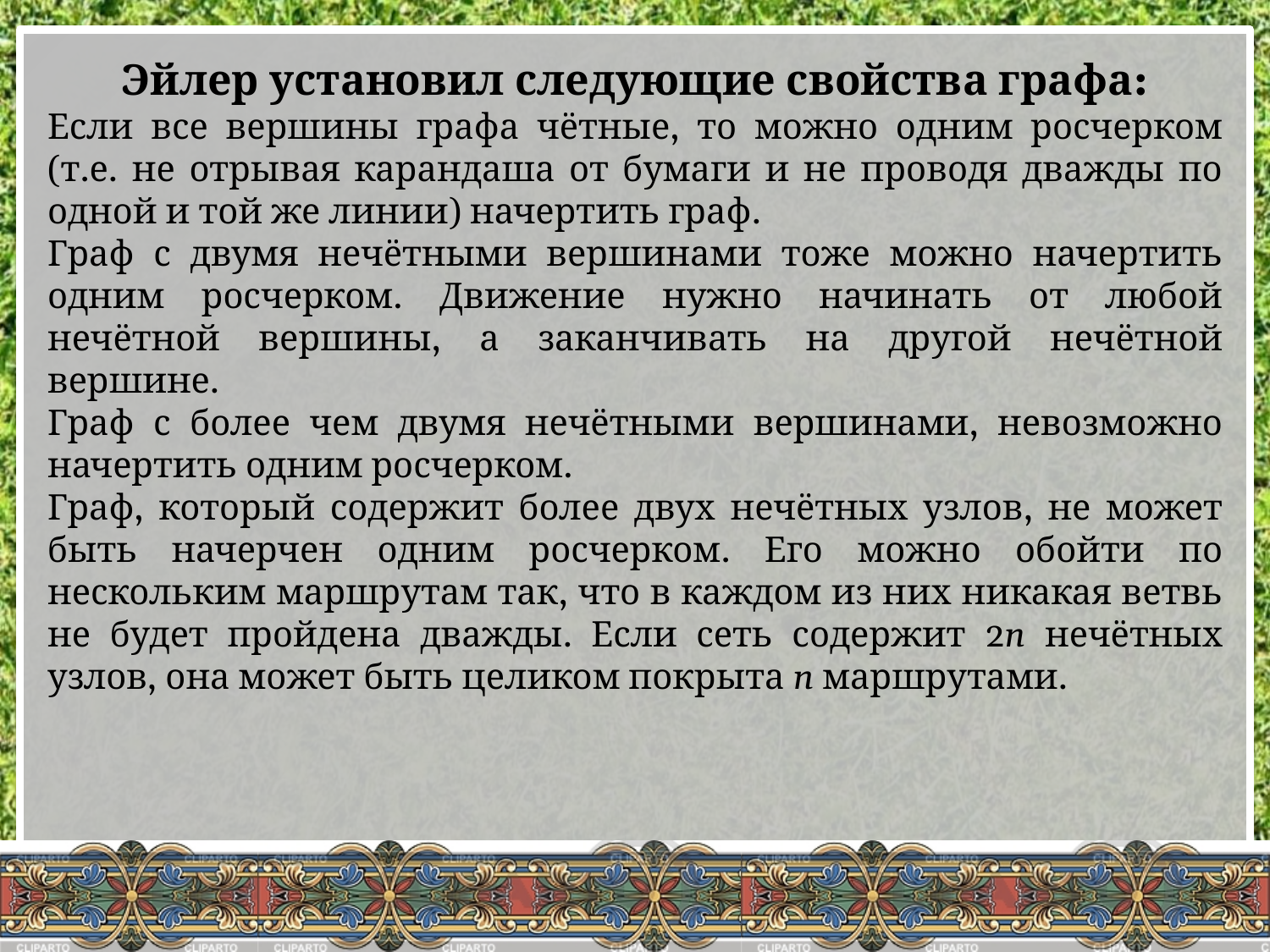

Эйлер установил следующие свойства графа:
Если все вершины графа чётные, то можно одним росчерком (т.е. не отрывая карандаша от бумаги и не проводя дважды по одной и той же линии) начертить граф.
Граф с двумя нечётными вершинами тоже можно начертить одним росчерком. Движение нужно начинать от любой нечётной вершины, а заканчивать на другой нечётной вершине.
Граф с более чем двумя нечётными вершинами, невозможно начертить одним росчерком.
Граф, который содержит более двух нечётных узлов, не может быть начерчен одним росчерком. Его можно обойти по нескольким маршрутам так, что в каждом из них никакая ветвь не будет пройдена дважды. Если сеть содержит 2n нечётных узлов, она может быть целиком покрыта n маршрутами.